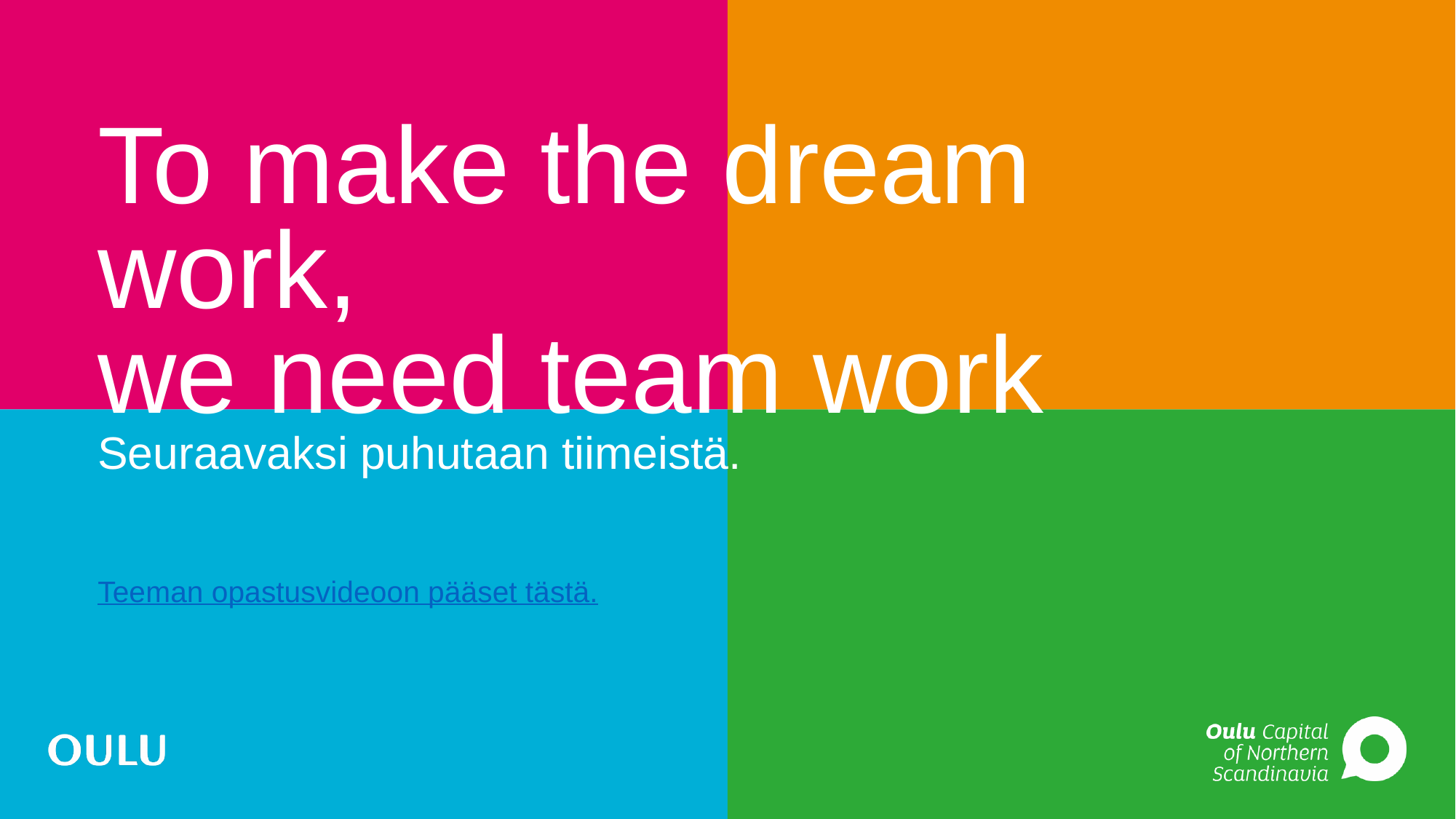

# To make the dream work, we need team work
Seuraavaksi puhutaan tiimeistä.
Teeman opastusvideoon pääset tästä.